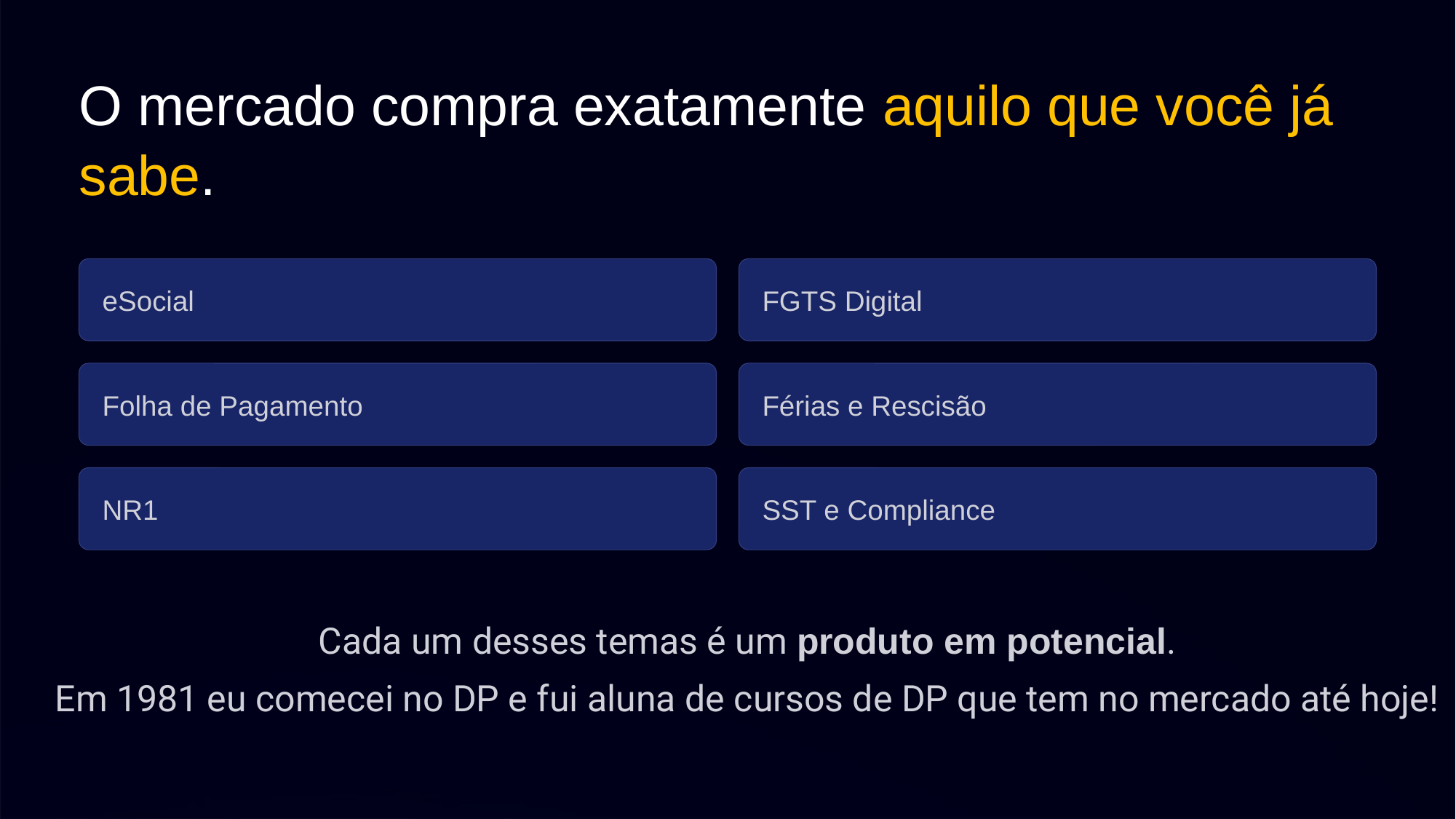

O mercado compra exatamente aquilo que você já sabe.

eSocial
FGTS Digital

Folha de Pagamento
Férias e Rescisão

NR1
SST e Compliance
Cada um desses temas é um produto em potencial.
Em 1981 eu comecei no DP e fui aluna de cursos de DP que tem no mercado até hoje!